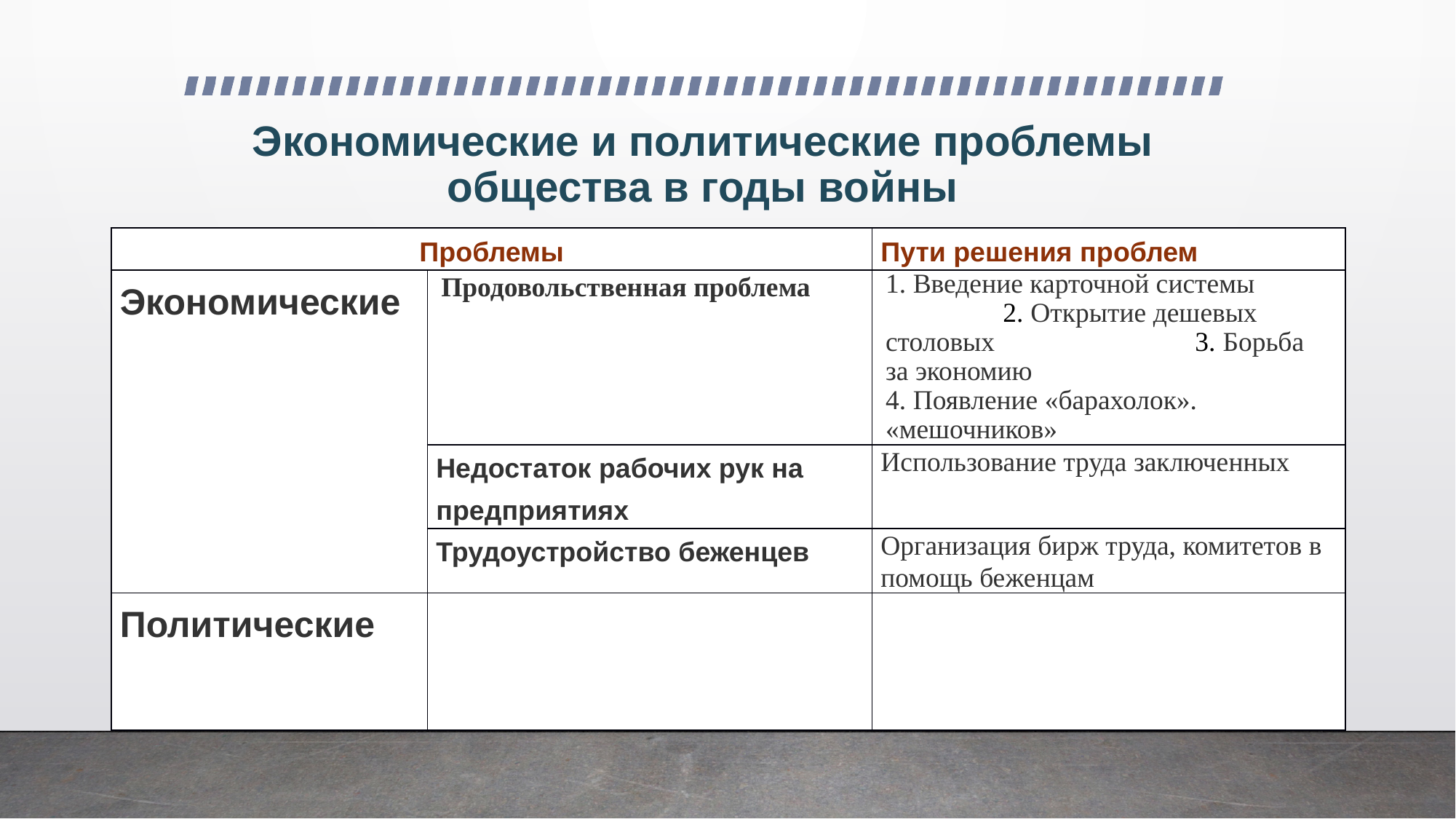

# Экономические и политические проблемы общества в годы войны
| Проблемы |  | Пути решения проблем |
| --- | --- | --- |
| Экономические | Продовольственная проблема | 1. Введение карточной системы 2. Открытие дешевых столовых 3. Борьба за экономию 4. Появление «барахолок». «мешочников» |
|  | Недостаток рабочих рук на предприятиях | Использование труда заключенных |
|  | Трудоустройство беженцев | Организация бирж труда, комитетов в помощь беженцам |
| Политические |  |  |